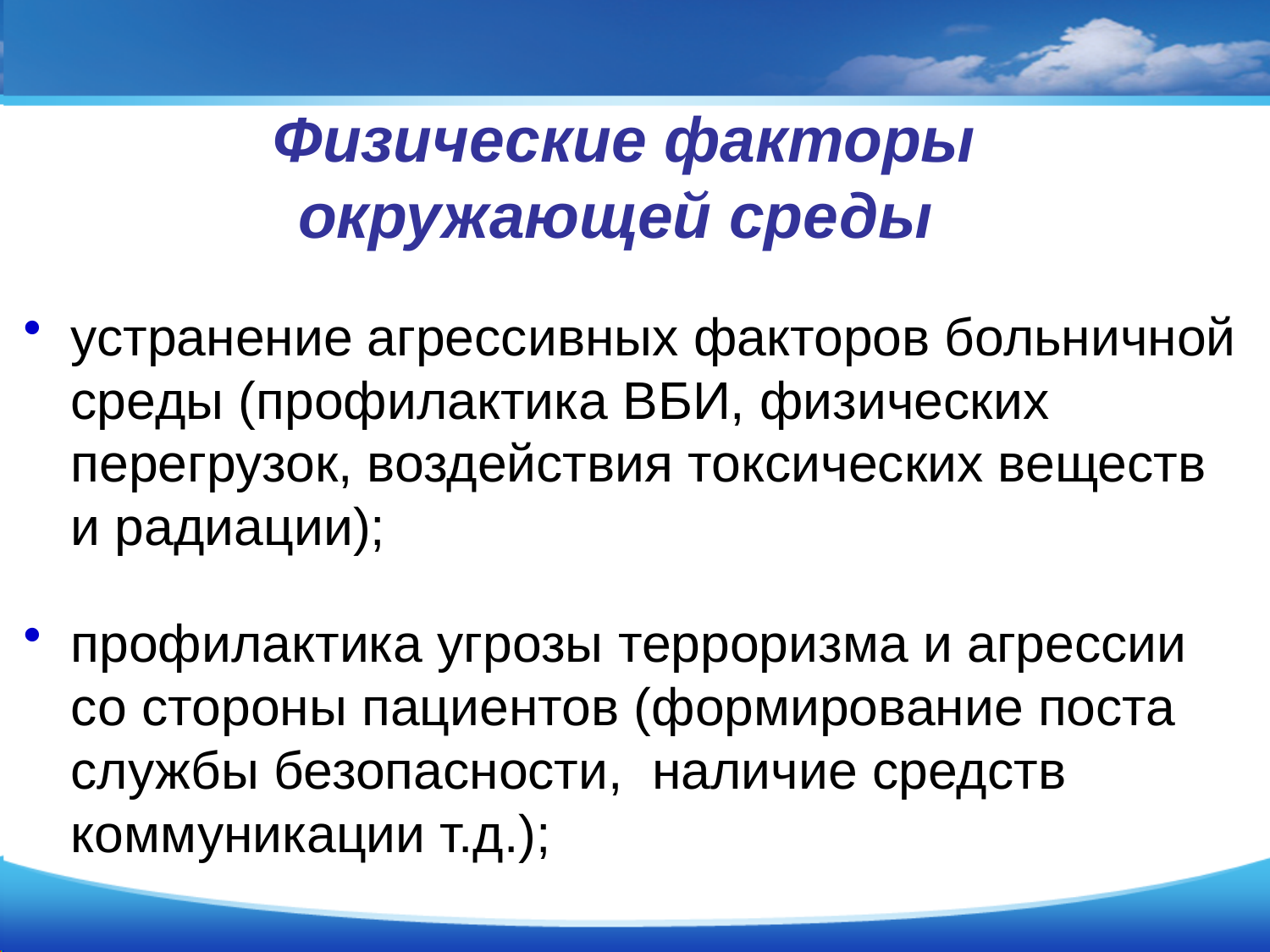

# Физические факторы окружающей среды
устранение агрессивных факторов больничной среды (профилактика ВБИ, физических перегрузок, воздействия токсических веществ   и радиации);
профилактика угрозы терроризма и агрессии  со стороны пациентов (формирование поста службы безопасности,  наличие средств коммуникации т.д.);